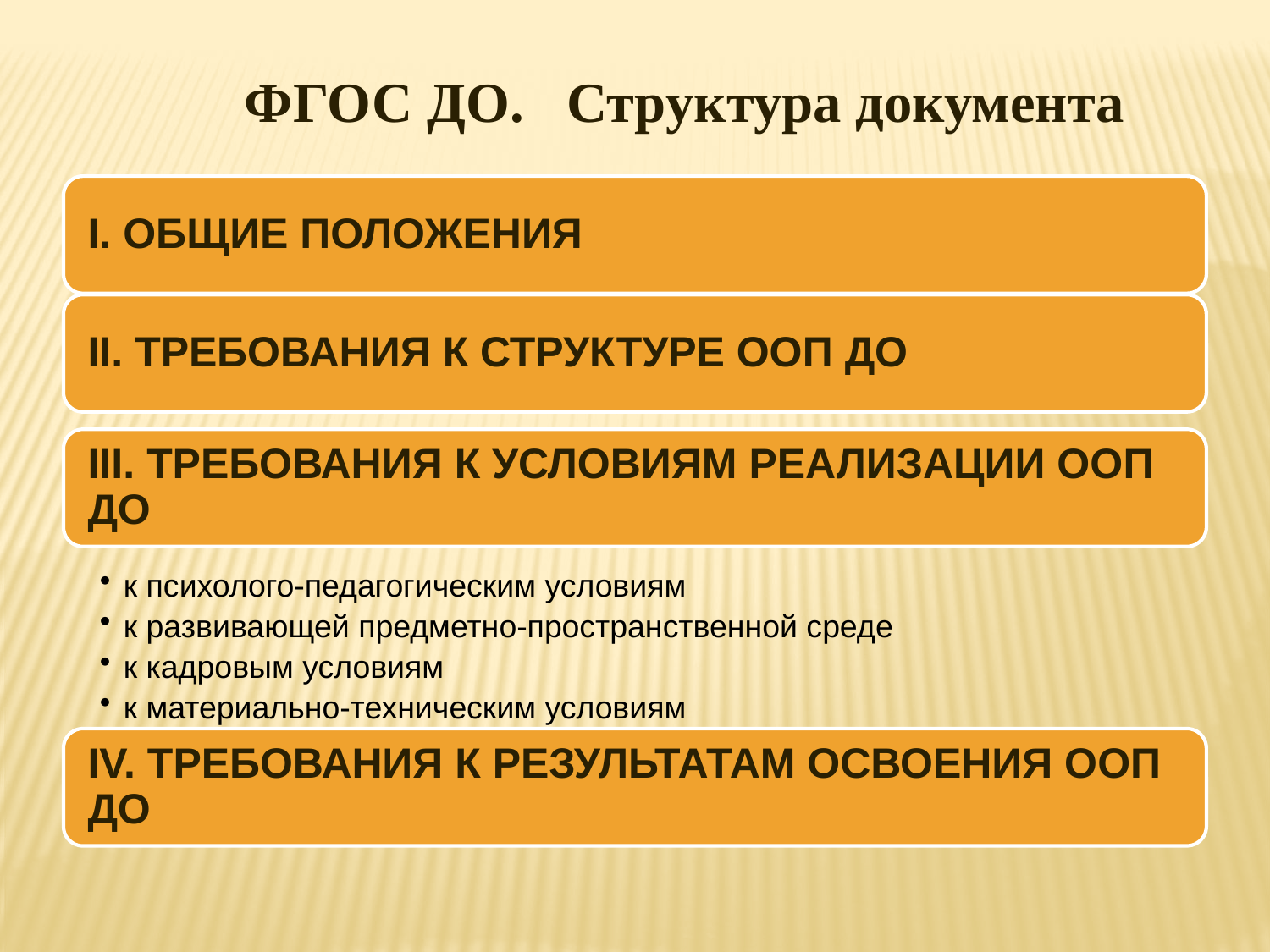

ФГОС ДО.   Структура документа
I. ОБЩИЕ ПОЛОЖЕНИЯ
II. ТРЕБОВАНИЯ К СТРУКТУРЕ ООП ДО
III. ТРЕБОВАНИЯ К УСЛОВИЯМ РЕАЛИЗАЦИИ ООП ДО
к психолого-педагогическим условиям
к развивающей предметно-пространственной среде
к кадровым условиям
к материально-техническим условиям
к финансовым условиям
IV. ТРЕБОВАНИЯ К РЕЗУЛЬТАТАМ ОСВОЕНИЯ ООП ДО